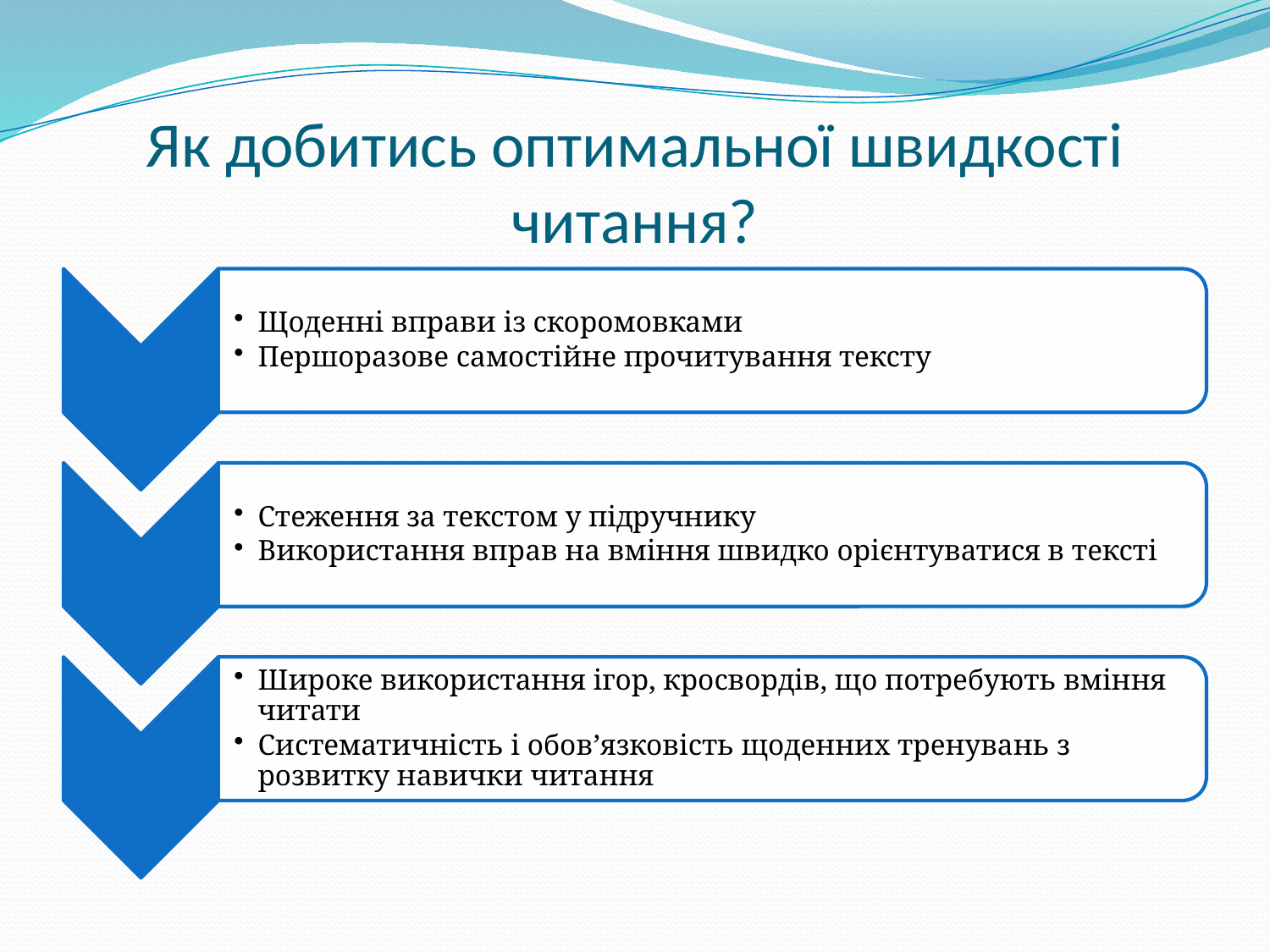

# Як добитись оптимальної швидкості читання?

Щоденні вправи із скоромовками
Першоразове самостійне прочитування тексту

Стеження за текстом у підручнику
Використання вправ на вміння швидко орієнтуватися в тексті

Широке використання ігор, кросвордів, що потребують вміння читати
Систематичність і обов’язковість щоденних тренувань з розвитку навички читання